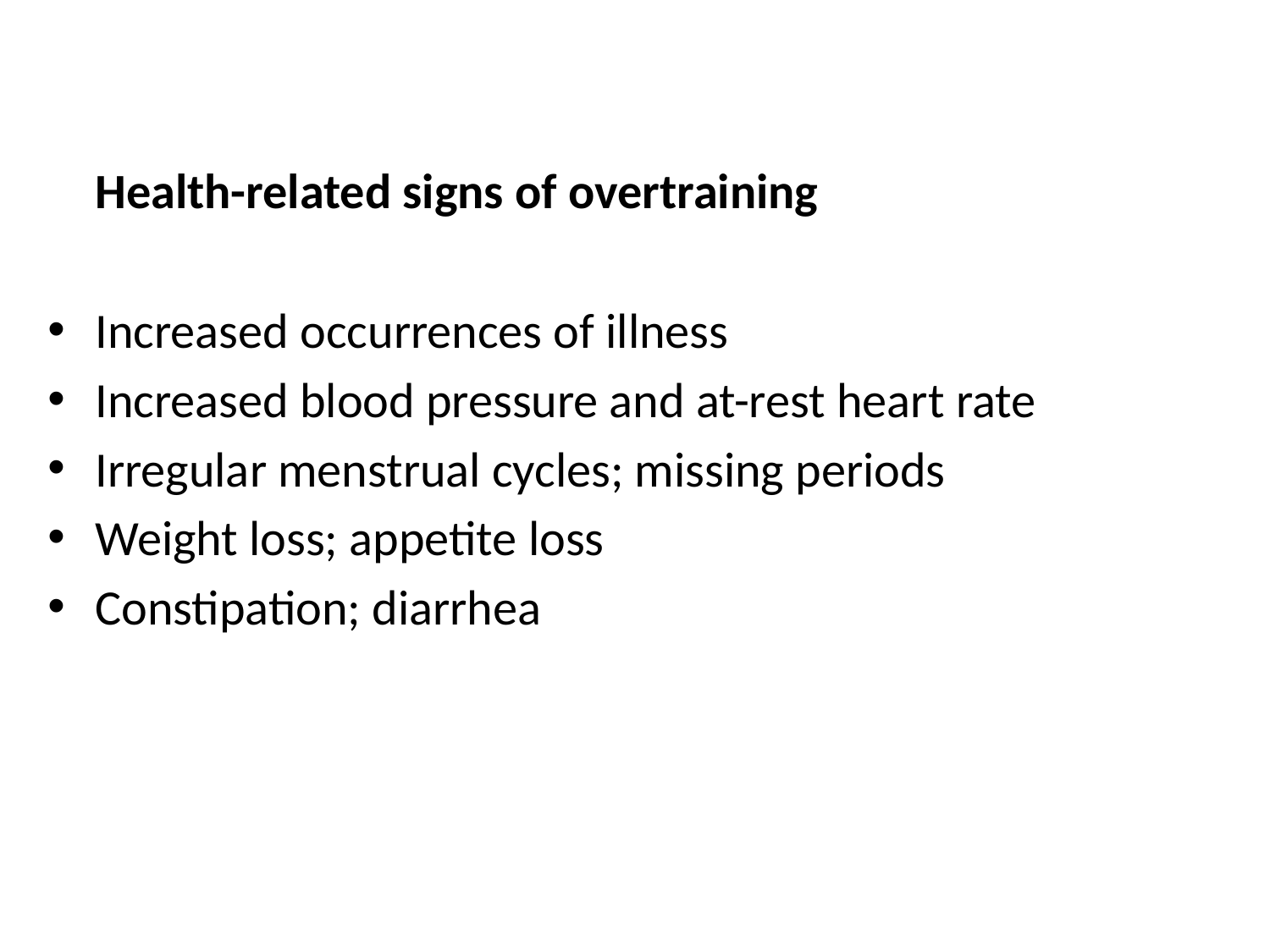

Health-related signs of overtraining

Increased occurrences of illness
Increased blood pressure and at-rest heart rate
Irregular menstrual cycles; missing periods
Weight loss; appetite loss
Constipation; diarrhea